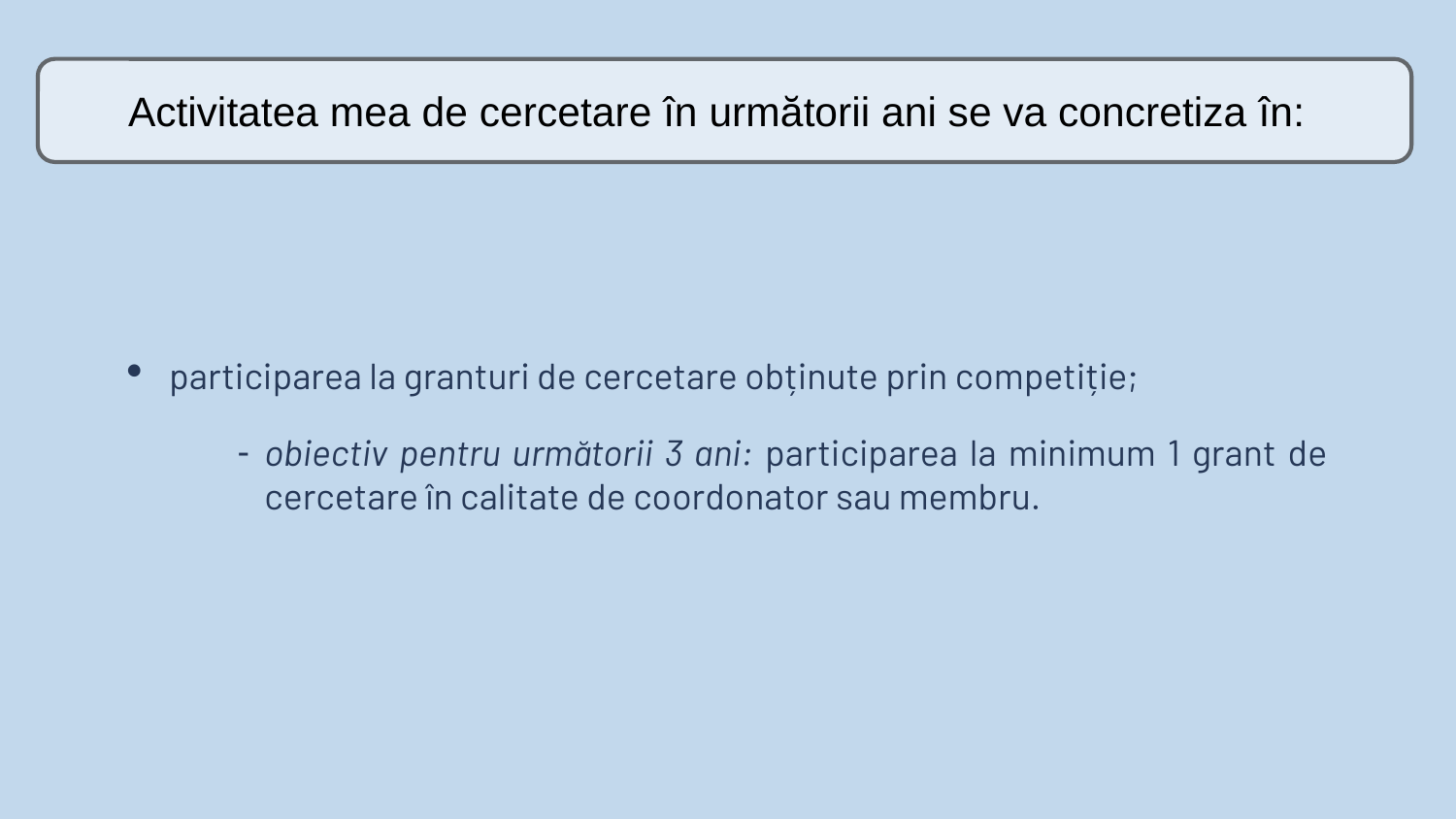

# Activitatea mea de cercetare în următorii ani se va concretiza în:
participarea la granturi de cercetare obținute prin competiție;
obiectiv pentru următorii 3 ani: participarea la minimum 1 grant de cercetare în calitate de coordonator sau membru.